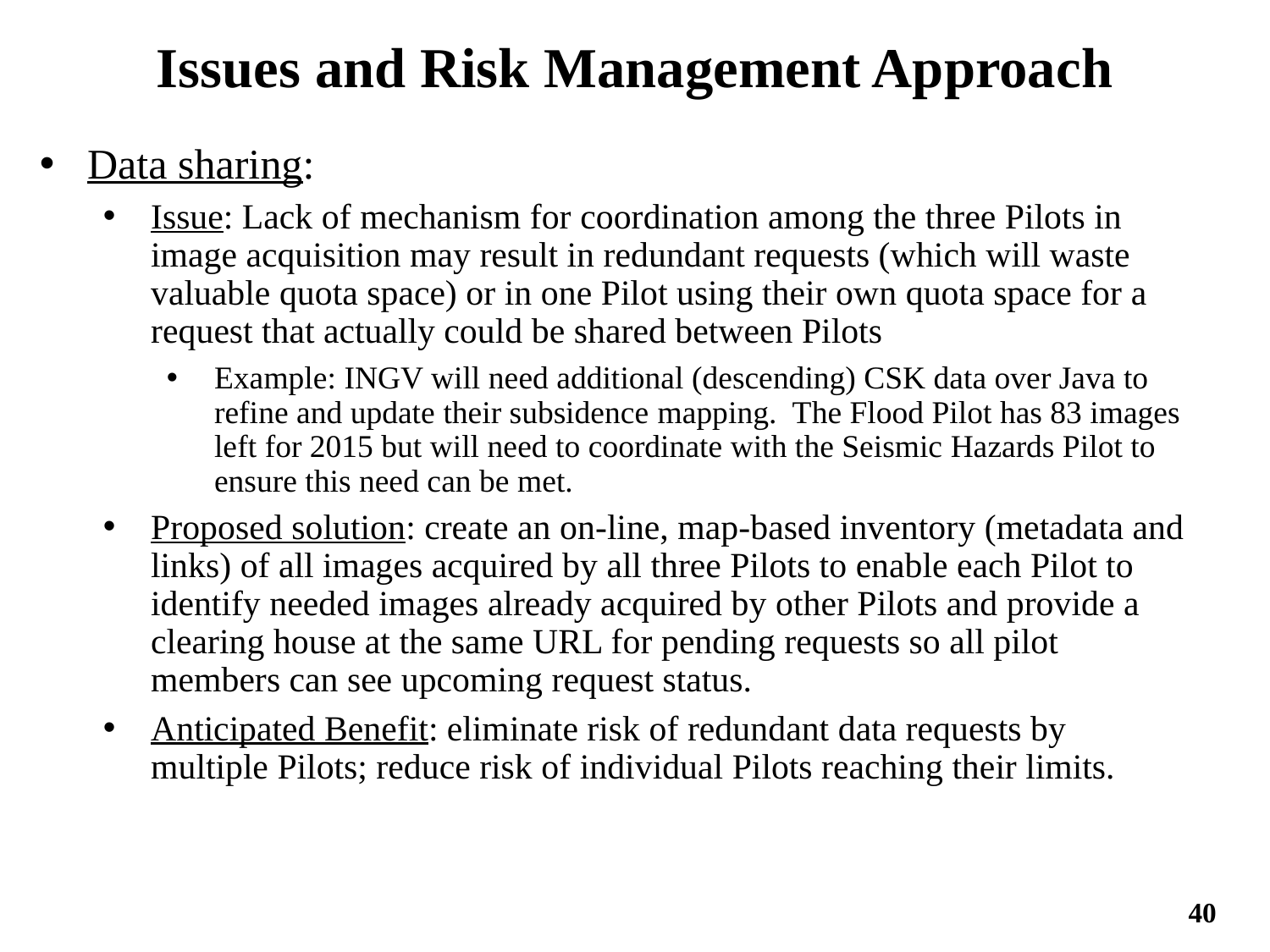

Issues and Risk Management Approach
Data sharing:
Issue: Lack of mechanism for coordination among the three Pilots in image acquisition may result in redundant requests (which will waste valuable quota space) or in one Pilot using their own quota space for a request that actually could be shared between Pilots
Example: INGV will need additional (descending) CSK data over Java to refine and update their subsidence mapping.  The Flood Pilot has 83 images left for 2015 but will need to coordinate with the Seismic Hazards Pilot to ensure this need can be met.
Proposed solution: create an on-line, map-based inventory (metadata and links) of all images acquired by all three Pilots to enable each Pilot to identify needed images already acquired by other Pilots and provide a clearing house at the same URL for pending requests so all pilot members can see upcoming request status.
Anticipated Benefit: eliminate risk of redundant data requests by multiple Pilots; reduce risk of individual Pilots reaching their limits.
40